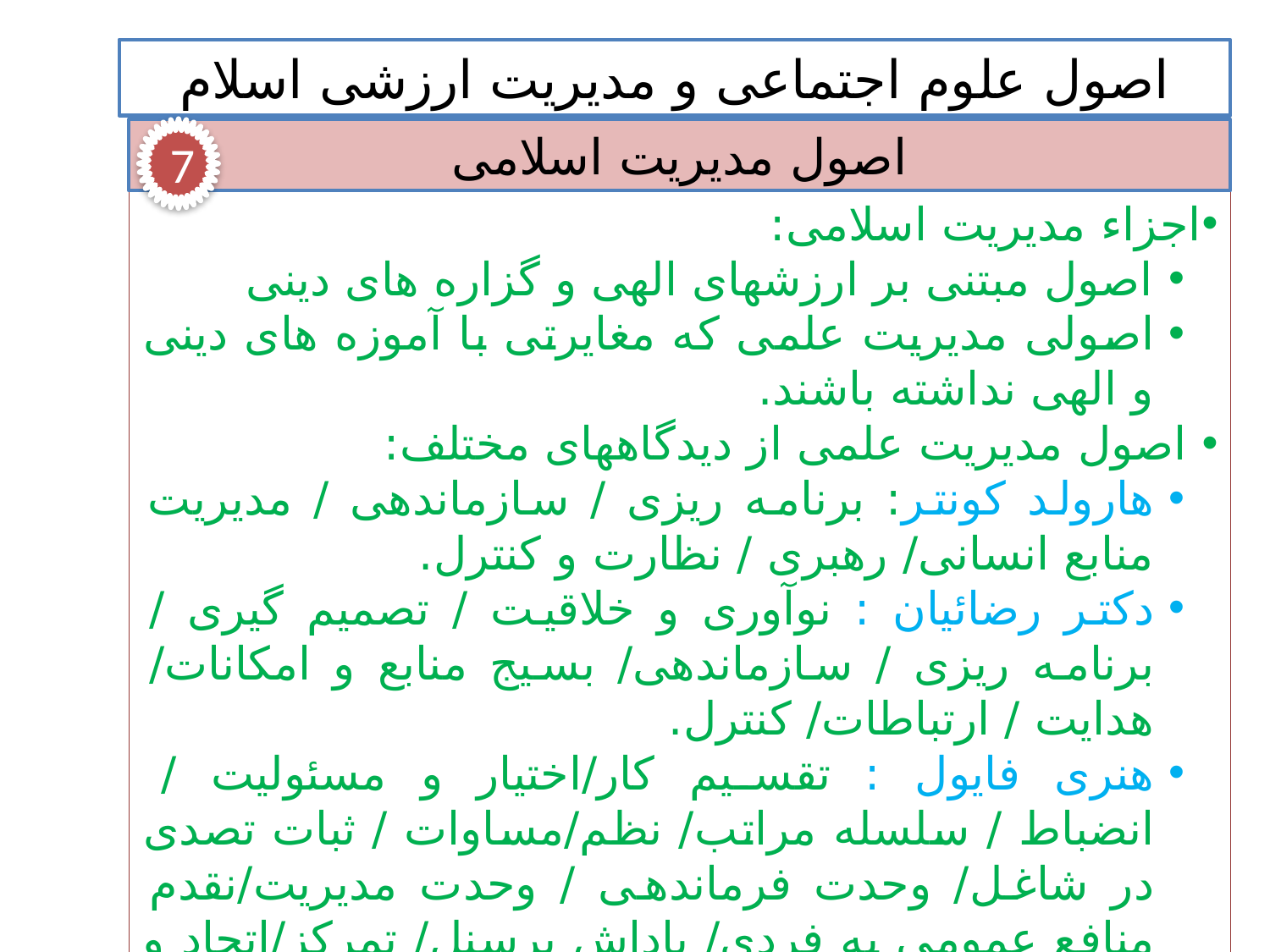

اصول علوم اجتماعی و مدیریت ارزشی اسلام
اصول مدیریت اسلامی
7
اجزاء مدیریت اسلامی:
اصول مبتنی بر ارزشهای الهی و گزاره های دینی
اصولی مدیریت علمی که مغایرتی با آموزه های دینی و الهی نداشته باشند.
 اصول مدیریت علمی از دیدگاههای مختلف:
هارولد کونتر: برنامه ریزی / سازماندهی / مدیریت منابع انسانی/ رهبری / نظارت و کنترل.
دکتر رضائیان : نوآوری و خلاقیت / تصمیم گیری / برنامه ریزی / سازماندهی/ بسیج منابع و امکانات/ هدایت / ارتباطات/ کنترل.
هنری فایول : تقسیم کار/اختیار و مسئولیت / انضباط / سلسله مراتب/ نظم/مساوات / ثبات تصدی در شاغل/ وحدت فرماندهی / وحدت مدیریت/نقدم منافع عمومی به فردی/ پاداش پرسنل/ تمرکز/اتحاد و مسئولیت گروهی